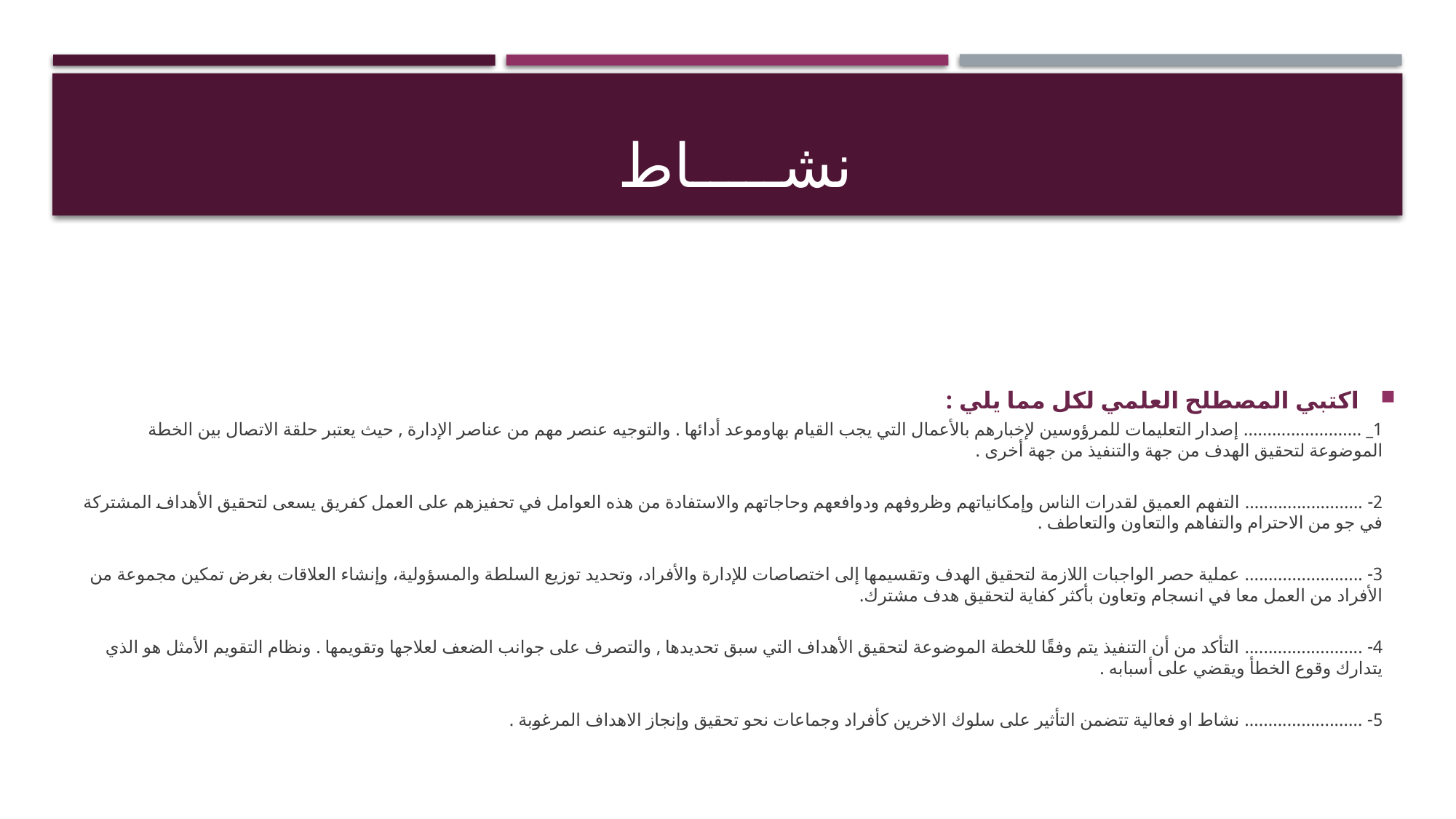

# نشـــــاط
اكتبي المصطلح العلمي لكل مما يلي :
1_ ......................... إصدار التعليمات للمرؤوسين لإخبارهم بالأعمال التي يجب القيام بهاوموعد أدائها . والتوجيه عنصر مهم من عناصر الإدارة , حيث يعتبر حلقة الاتصال بين الخطة الموضوعة لتحقيق الهدف من جهة والتنفيذ من جهة أخرى .

2- ......................... التفهم العميق لقدرات الناس وإمكانياتهم وظروفهم ودوافعهم وحاجاتهم والاستفادة من هذه العوامل في تحفيزهم على العمل كفريق يسعى لتحقيق الأهداف المشتركة في جو من الاحترام والتفاهم والتعاون والتعاطف .

3- ......................... عملية حصر الواجبات اللازمة لتحقيق الهدف وتقسيمها إلى اختصاصات للإدارة والأفراد، وتحديد توزيع السلطة والمسؤولية، وإنشاء العلاقات بغرض تمكين مجموعة من الأفراد من العمل معا في انسجام وتعاون بأكثر كفاية لتحقيق هدف مشترك.

4- ......................... التأكد من أن التنفيذ يتم وفقًا للخطة الموضوعة لتحقيق الأهداف التي سبق تحديدها , والتصرف على جوانب الضعف لعلاجها وتقويمها . ونظام التقويم الأمثل هو الذي يتدارك وقوع الخطأ ويقضي على أسبابه .

5- ......................... نشاط او فعالية تتضمن التأثير على سلوك الاخرين كأفراد وجماعات نحو تحقيق وإنجاز الاهداف المرغوبة .